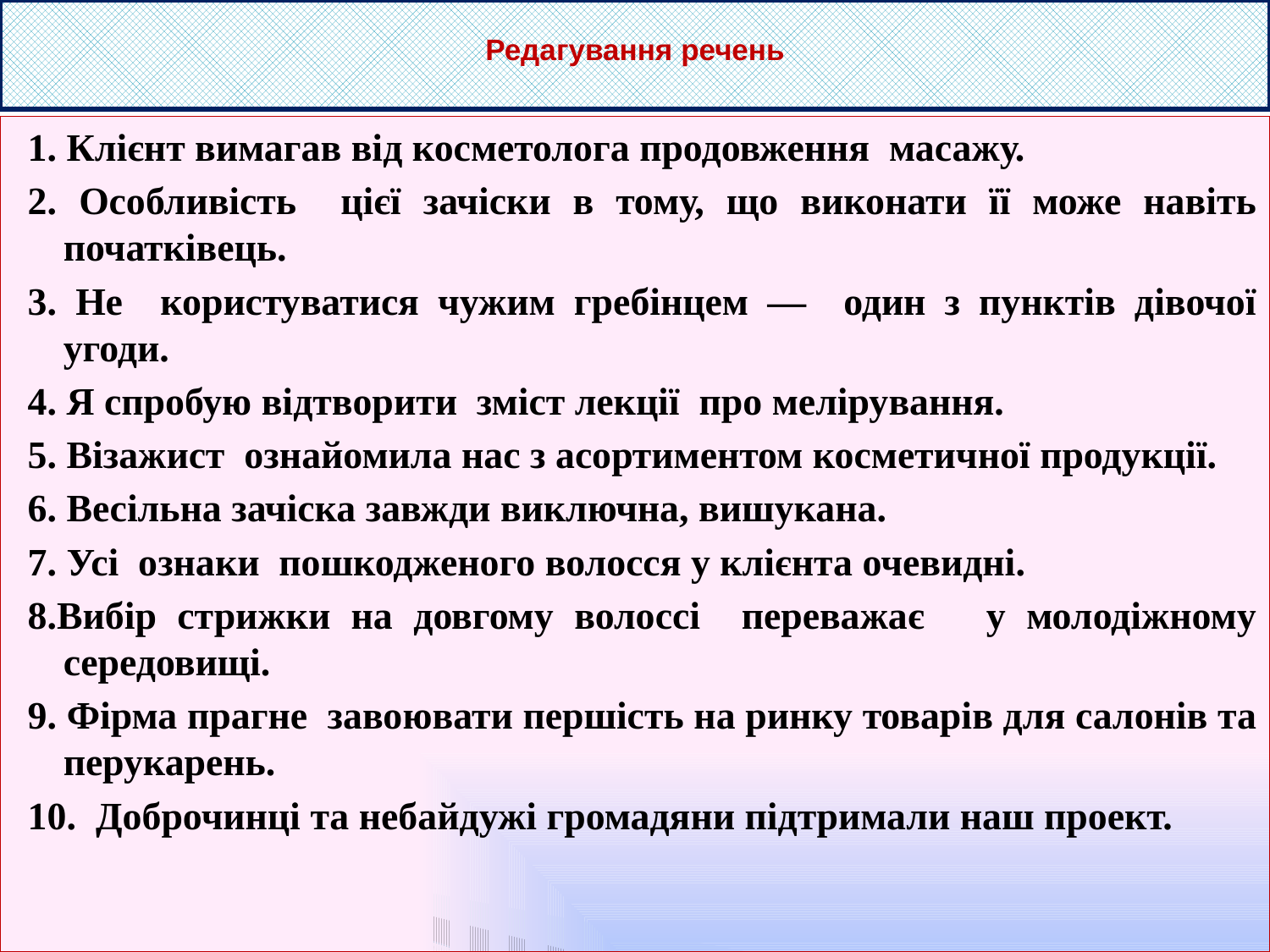

# Редагування речень
1. Клієнт вимагав від косметолога продовження  масажу.
2. Особливість  цієї зачіски в тому, що виконати її може навіть початківець.
3. Не  користуватися чужим гребінцем —  один з пунктів дівочої угоди.
4. Я спробую відтворити  зміст лекції  про мелірування.
5. Візажист  ознайомила нас з асортиментом косметичної продукції.
6. Весільна зачіска завжди виключна, вишукана.
7. Усі  ознаки  пошкодженого волосся у клієнта очевидні.
8.Вибір стрижки на довгому волоссі  переважає   у молодіжному середовищі.
9. Фірма прагне  завоювати першість на ринку товарів для салонів та перукарень.
10.  Доброчинці та небайдужі громадяни підтримали наш проект.